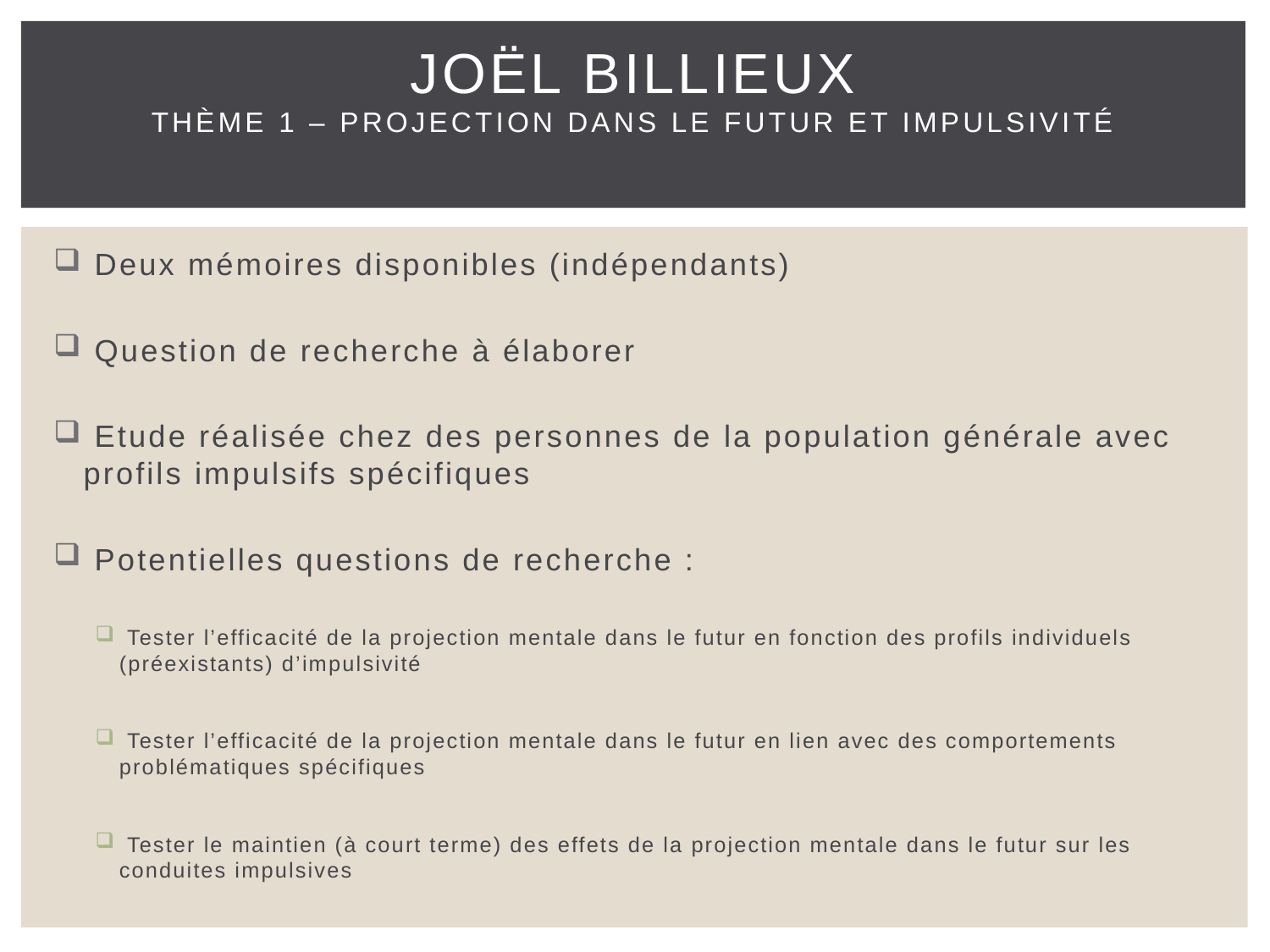

# Joël Billieux Thème 1 – Projection dans le futur et impulsivité
 Deux mémoires disponibles (indépendants)

 Question de recherche à élaborer

 Etude réalisée chez des personnes de la population générale avec profils impulsifs spécifiques

 Potentielles questions de recherche :

 Tester l’efficacité de la projection mentale dans le futur en fonction des profils individuels (préexistants) d’impulsivité

 Tester l’efficacité de la projection mentale dans le futur en lien avec des comportements problématiques spécifiques

 Tester le maintien (à court terme) des effets de la projection mentale dans le futur sur les conduites impulsives